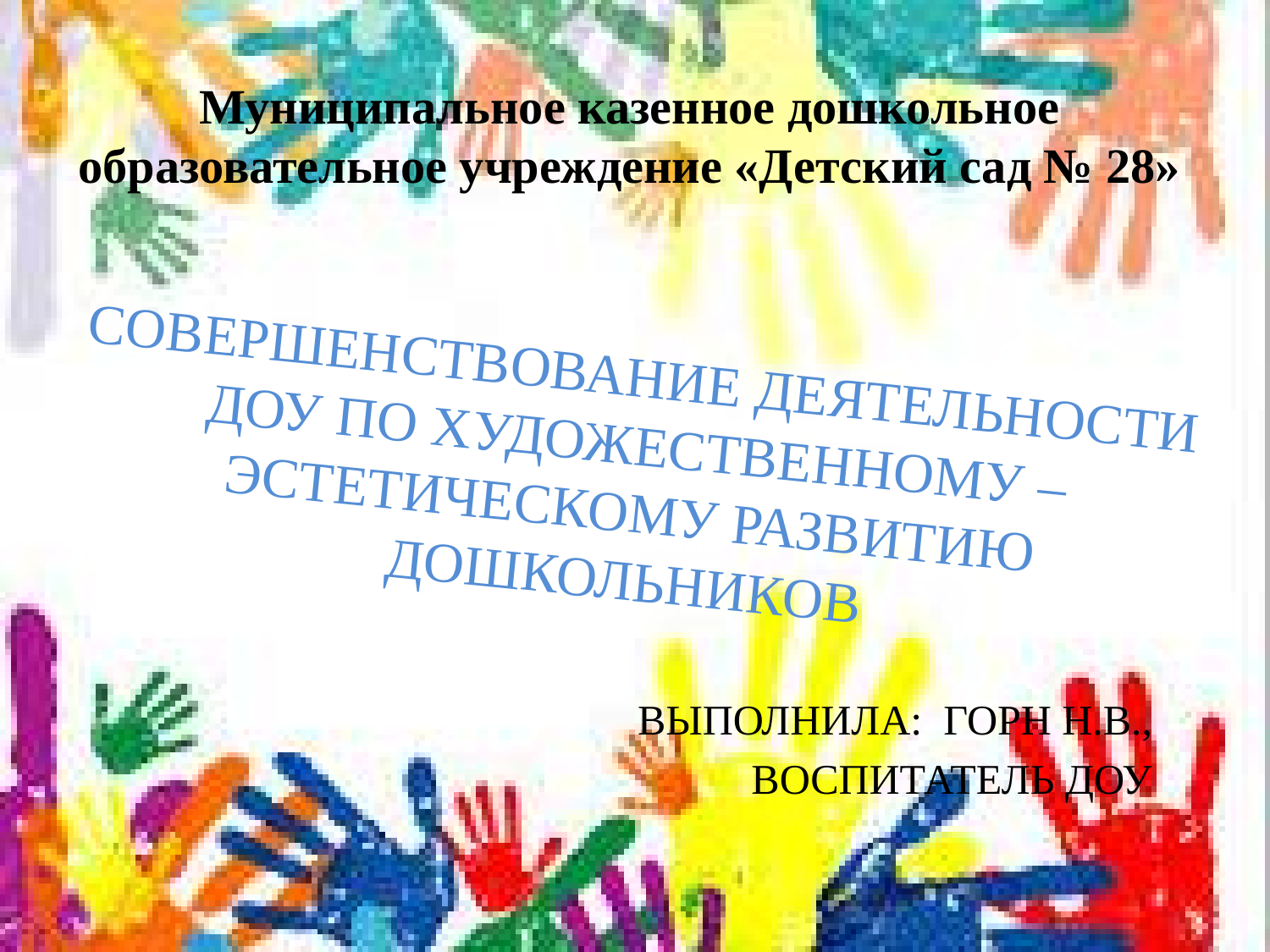

# Муниципальное казенное дошкольное образовательное учреждение «Детский сад № 28»

СОВЕРШЕНСТВОВАНИЕ ДЕЯТЕЛЬНОСТИ ДОУ ПО ХУДОЖЕСТВЕННОМУ – ЭСТЕТИЧЕСКОМУ РАЗВИТИЮ ДОШКОЛЬНИКОВ

ВЫПОЛНИЛА:  ГОРН Н.В.,
ВОСПИТАТЕЛЬ ДОУ